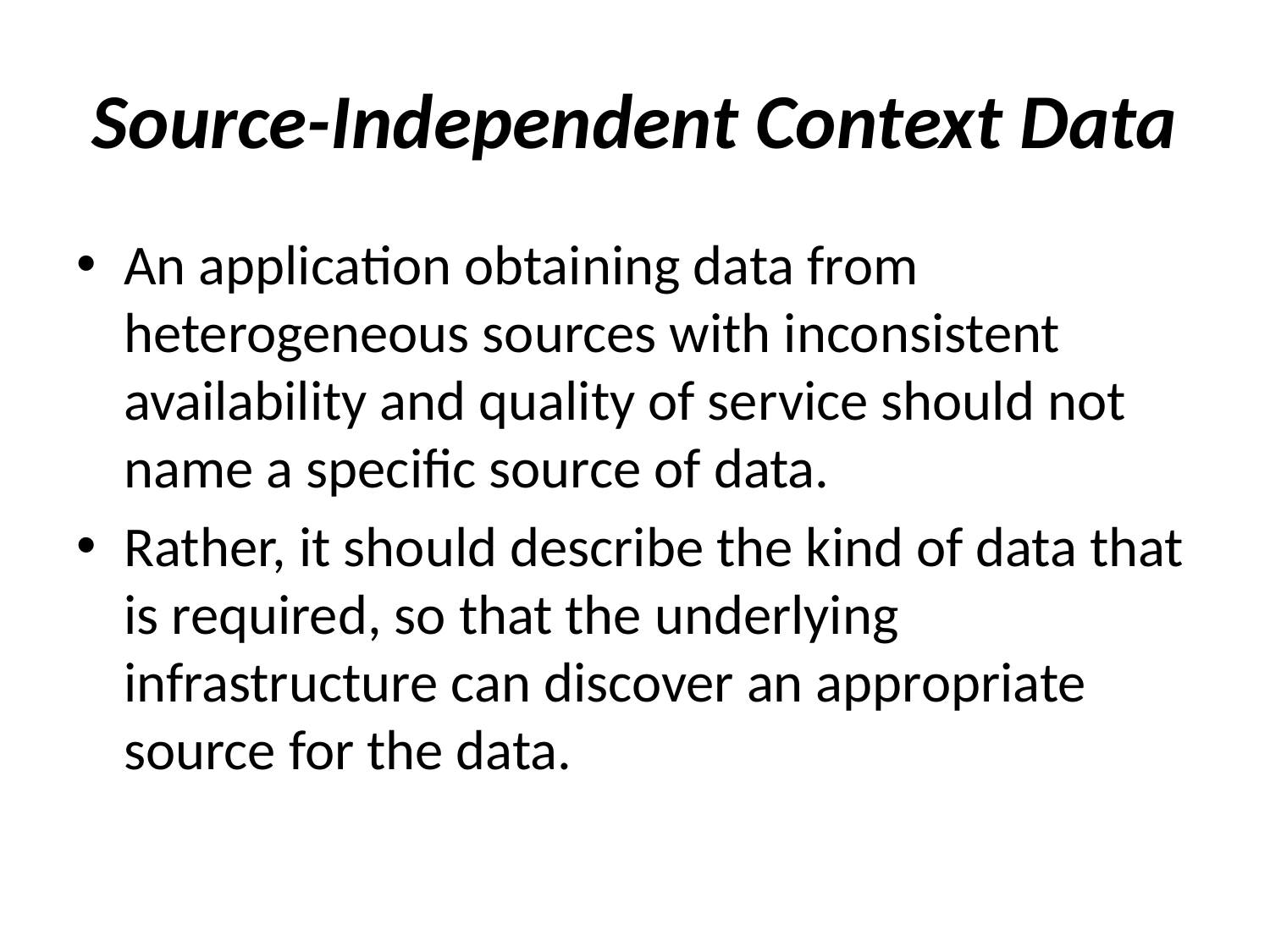

# Source-Independent Context Data
An application obtaining data from heterogeneous sources with inconsistent availability and quality of service should not name a specific source of data.
Rather, it should describe the kind of data that is required, so that the underlying infrastructure can discover an appropriate source for the data.